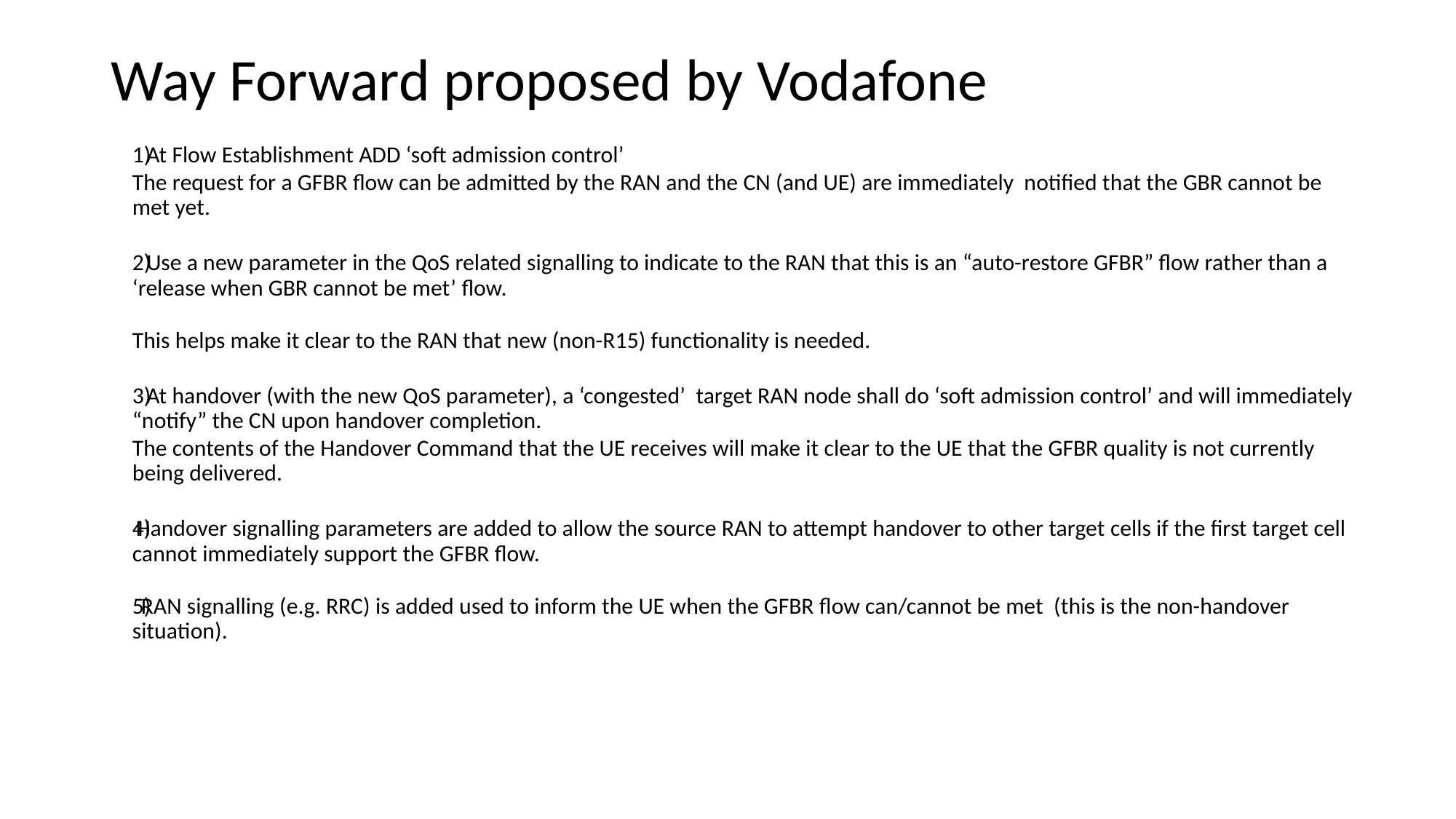

# Way Forward proposed by Vodafone

  At Flow Establishment ADD ‘soft admission control’
The request for a GFBR flow can be admitted by the RAN and the CN (and UE) are immediately  notified that the GBR cannot be met yet.

  Use a new parameter in the QoS related signalling to indicate to the RAN that this is an “auto-restore GFBR” flow rather than a ‘release when GBR cannot be met’ flow.
This helps make it clear to the RAN that new (non-R15) functionality is needed.

  At handover (with the new QoS parameter), a ‘congested’  target RAN node shall do ‘soft admission control’ and will immediately “notify” the CN upon handover completion.
The contents of the Handover Command that the UE receives will make it clear to the UE that the GFBR quality is not currently being delivered.

Handover signalling parameters are added to allow the source RAN to attempt handover to other target cells if the first target cell cannot immediately support the GFBR flow.
 RAN signalling (e.g. RRC) is added used to inform the UE when the GFBR flow can/cannot be met  (this is the non-handover situation).